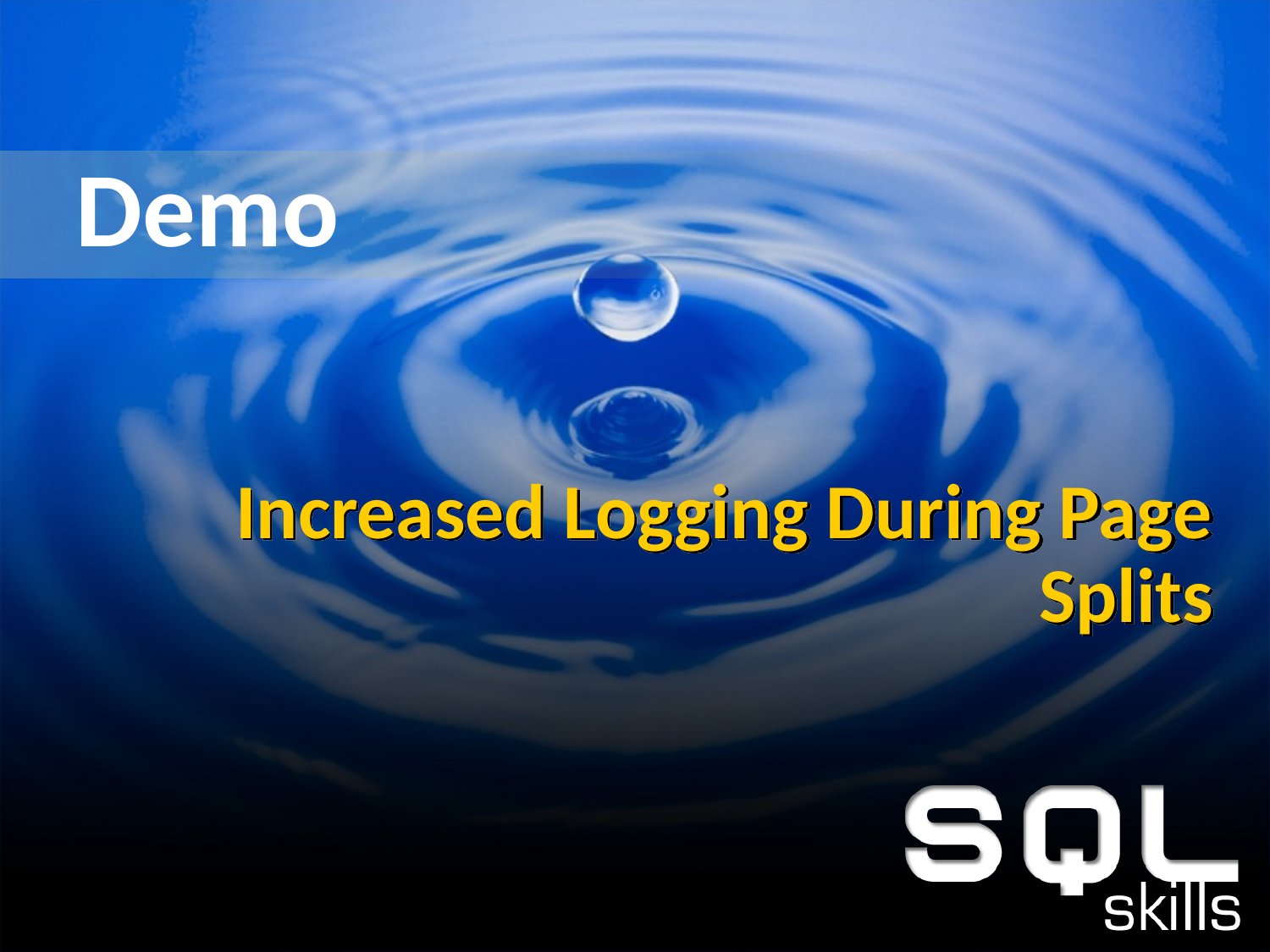

Demo

# Increased Logging During Page Splits